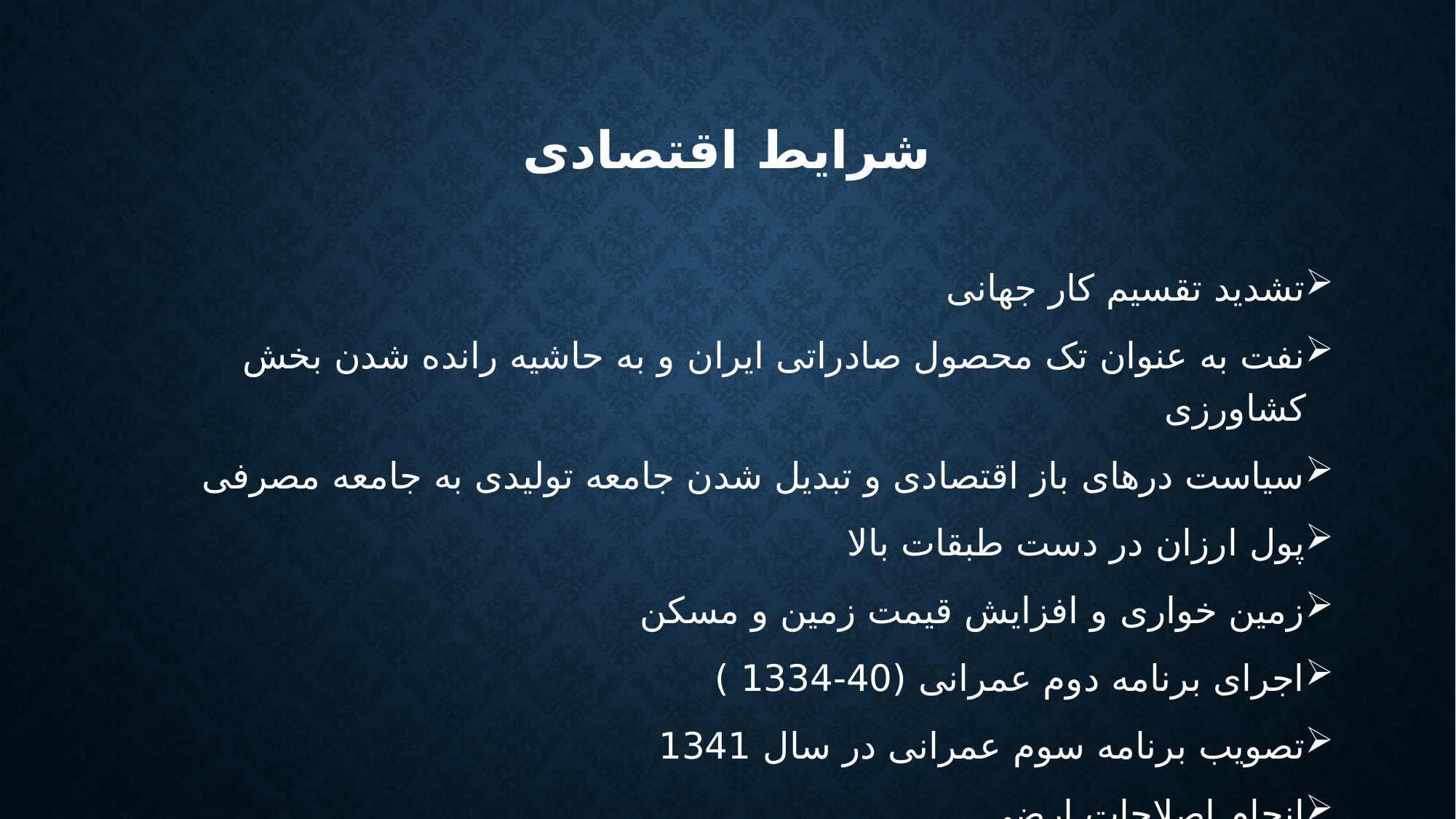

# شرایط اقتصادی
تشدید تقسیم کار جهانی
نفت به عنوان تک محصول صادراتی ایران و به حاشیه رانده شدن بخش کشاورزی
سیاست درهای باز اقتصادی و تبدیل شدن جامعه تولیدی به جامعه مصرفی
پول ارزان در دست طبقات بالا
زمین خواری و افزایش قیمت زمین و مسکن
اجرای برنامه دوم عمرانی (40-1334 )
تصویب برنامه سوم عمرانی در سال 1341
انجام اصلاحات ارضی